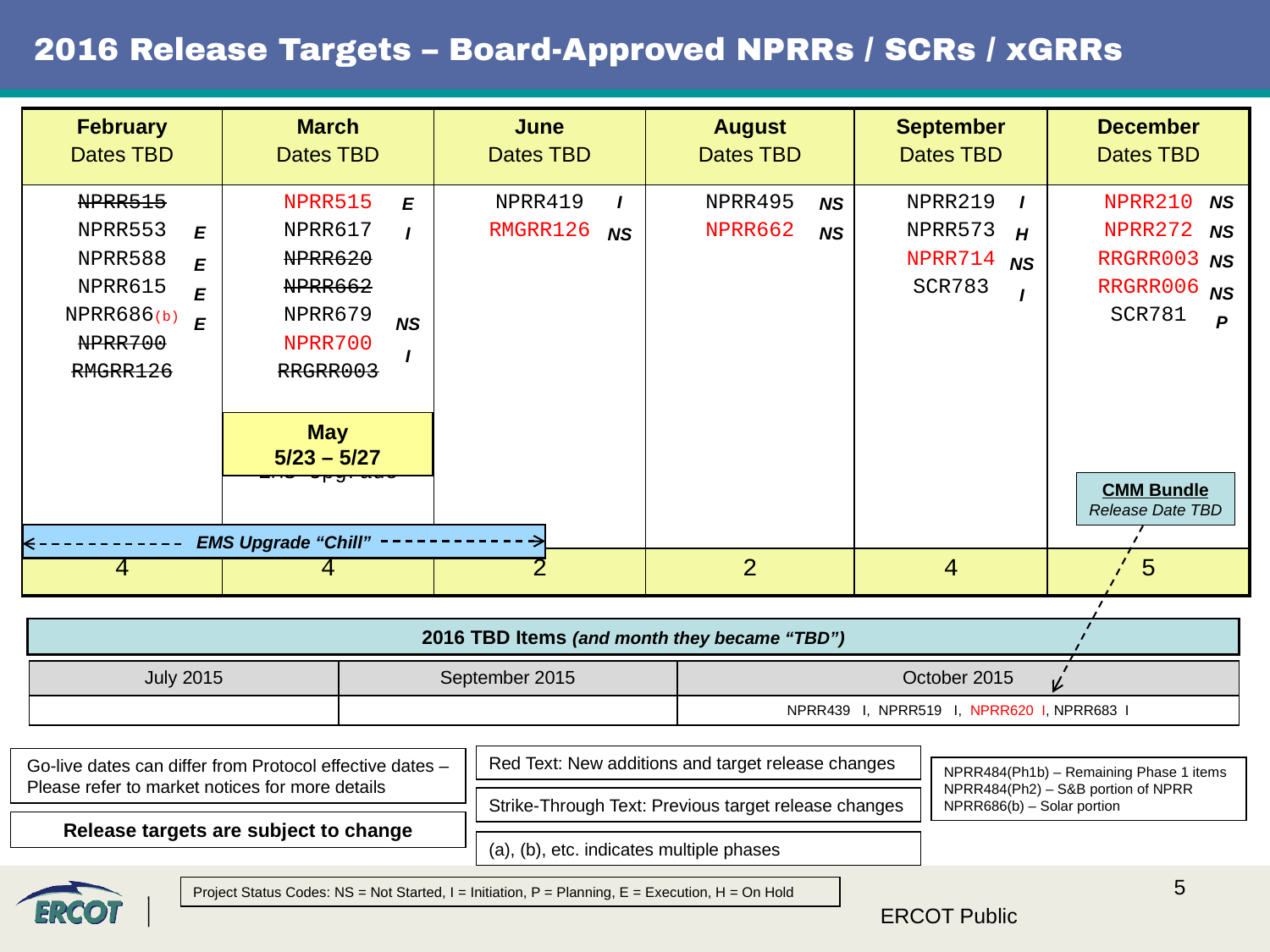

# 2016 Release Targets – Board-Approved NPRRs / SCRs / xGRRs
| February Dates TBD | March Dates TBD | June Dates TBD | August Dates TBD | September Dates TBD | December Dates TBD |
| --- | --- | --- | --- | --- | --- |
| NPRR515 NPRR553 NPRR588 NPRR615 NPRR686(b) NPRR700 RMGRR126 | NPRR515 NPRR617 NPRR620 NPRR662 NPRR679 NPRR700 RRGRR003 EMS Upgrade | NPRR419 RMGRR126 | NPRR495 NPRR662 | NPRR219 NPRR573 NPRR714 SCR783 | NPRR210 NPRR272 RRGRR003 RRGRR006 SCR781 |
| 4 | 4 | 2 | 2 | 4 | 5 |

I

H

NS

I

NS

NS

NS

NS

P
I

NS

E

E

E

E

E

I

NS

I

NS

NS
May
5/23 – 5/27
CMM Bundle
Release Date TBD
EMS Upgrade “Chill”
2016 TBD Items (and month they became “TBD”)
| July 2015 | September 2015 | October 2015 |
| --- | --- | --- |
|  |  | NPRR439 I, NPRR519 I, NPRR620 I, NPRR683 I |
Red Text: New additions and target release changes
Go-live dates can differ from Protocol effective dates – Please refer to market notices for more details
NPRR484(Ph1b) – Remaining Phase 1 items
NPRR484(Ph2) – S&B portion of NPRR
NPRR686(b) – Solar portion
Strike-Through Text: Previous target release changes
Release targets are subject to change
(a), (b), etc. indicates multiple phases
Project Status Codes: NS = Not Started, I = Initiation, P = Planning, E = Execution, H = On Hold
ERCOT Public